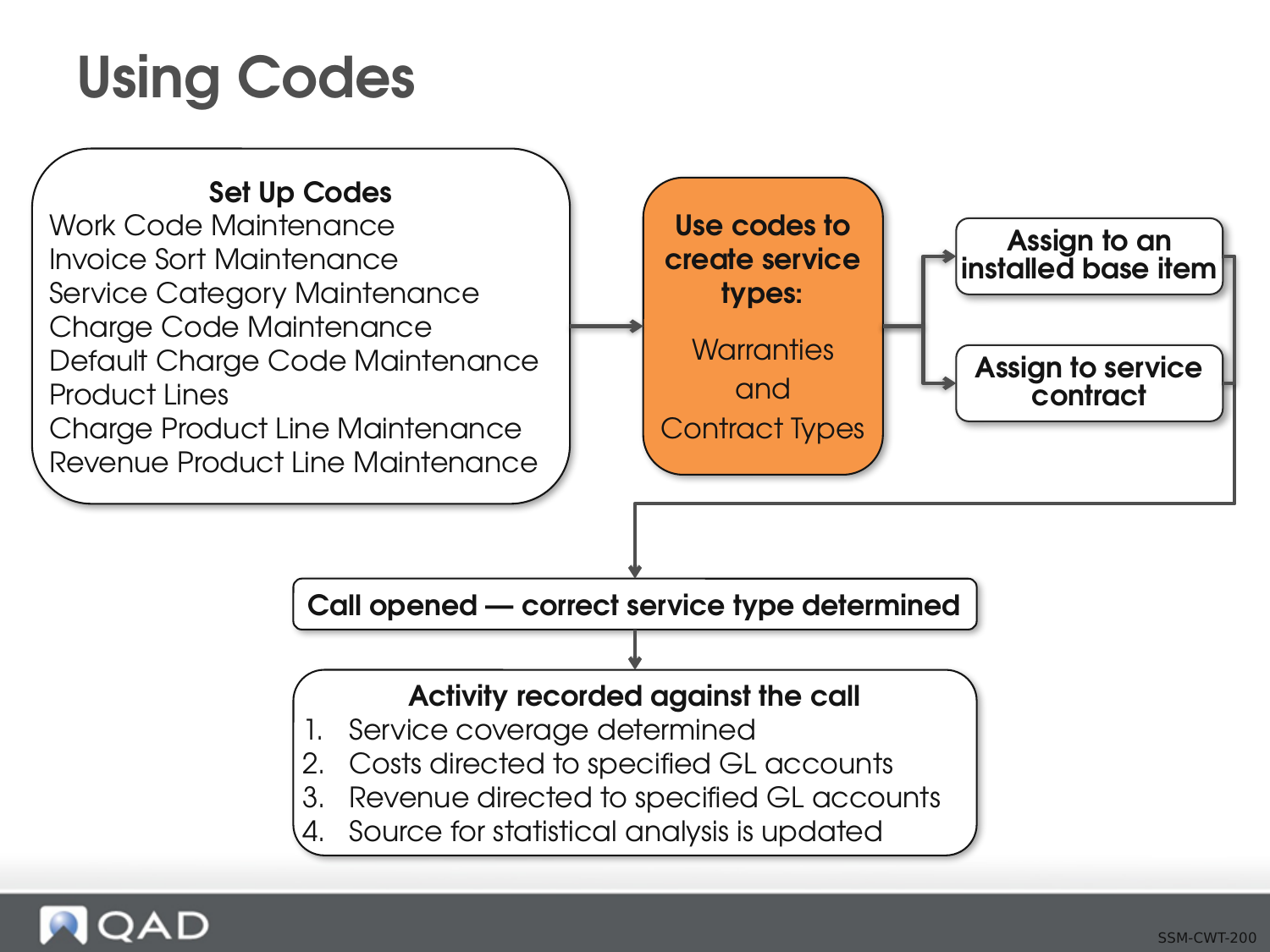

# Using Codes
Set Up Codes
Work Code Maintenance
Invoice Sort Maintenance
Service Category Maintenance
Charge Code Maintenance
Default Charge Code Maintenance
Product Lines
Charge Product Line Maintenance
Revenue Product Line Maintenance
Use codes to create service types:

Warranties
and
Contract Types
Assign to an installed base item
Assign to service contract
Call opened — correct service type determined
Activity recorded against the call
1.	Service coverage determined
2.	Costs directed to specified GL accounts
3.	Revenue directed to specified GL accounts
4.	Source for statistical analysis is updated
SSM-CWT-200